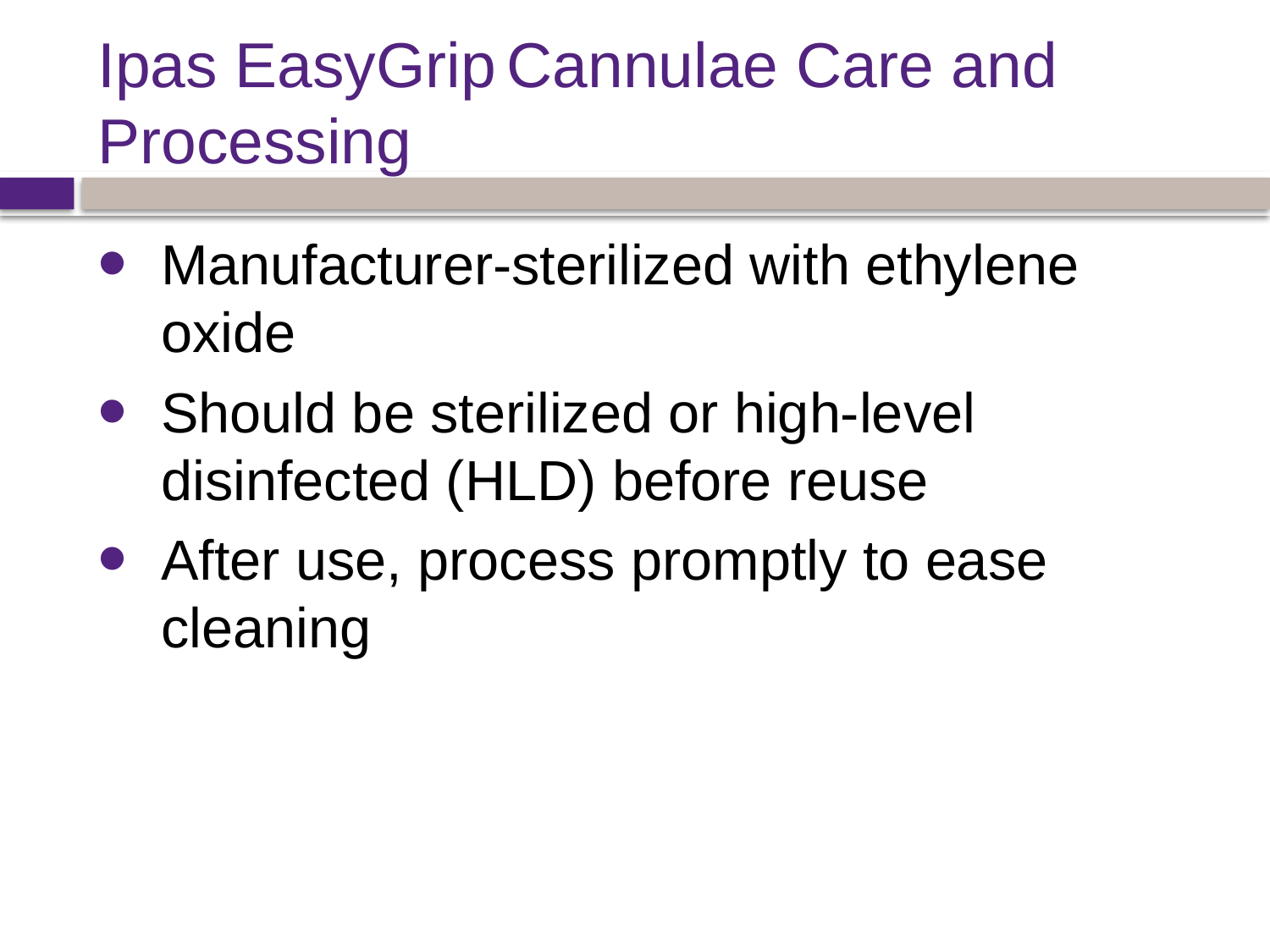

# Ipas EasyGrip Cannulae Care and Processing
Manufacturer-sterilized with ethylene oxide
Should be sterilized or high-level disinfected (HLD) before reuse
After use, process promptly to ease cleaning